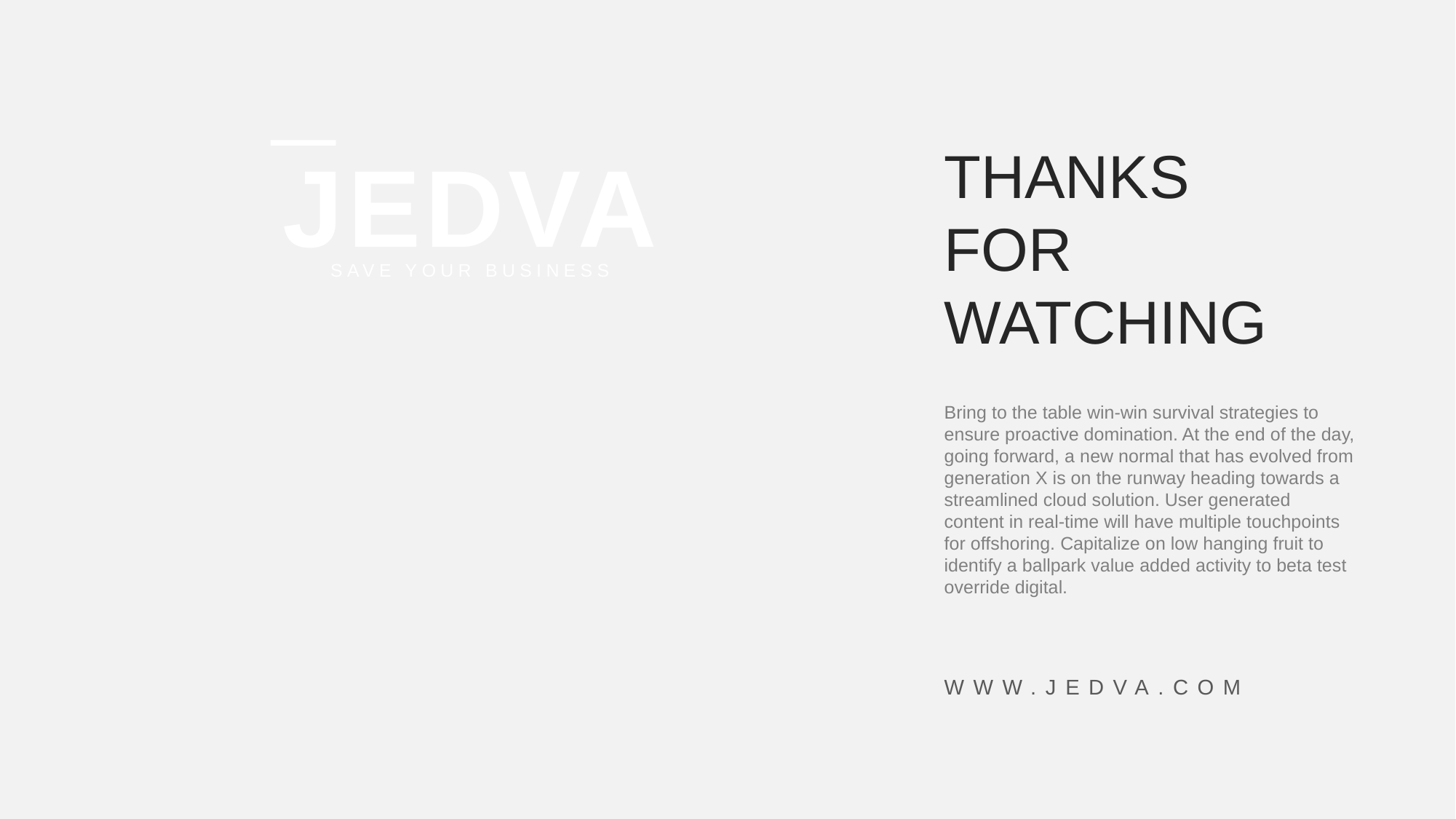

JEDVA

SAVE YOUR BUSINESS
THANKS
FOR
WATCHING
Bring to the table win-win survival strategies to ensure proactive domination. At the end of the day, going forward, a new normal that has evolved from generation X is on the runway heading towards a streamlined cloud solution. User generated content in real-time will have multiple touchpoints for offshoring. Capitalize on low hanging fruit to identify a ballpark value added activity to beta test override digital.
WWW.JEDVA.COM